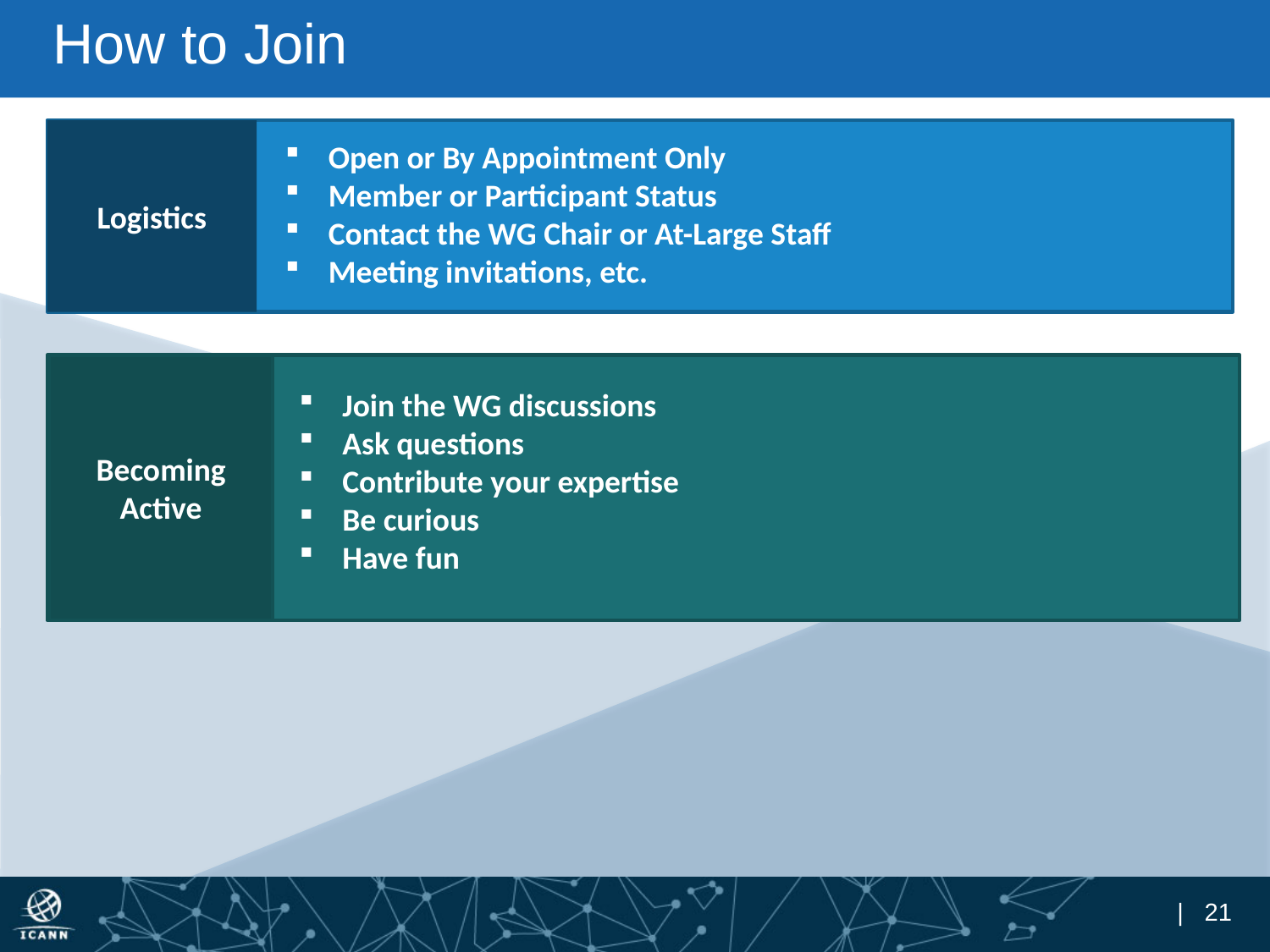

# How to Join

Logistics
Open or By Appointment Only
Member or Participant Status
Contact the WG Chair or At-Large Staff
Meeting invitations, etc.

Becoming Active
Join the WG discussions
Ask questions
Contribute your expertise
Be curious
Have fun